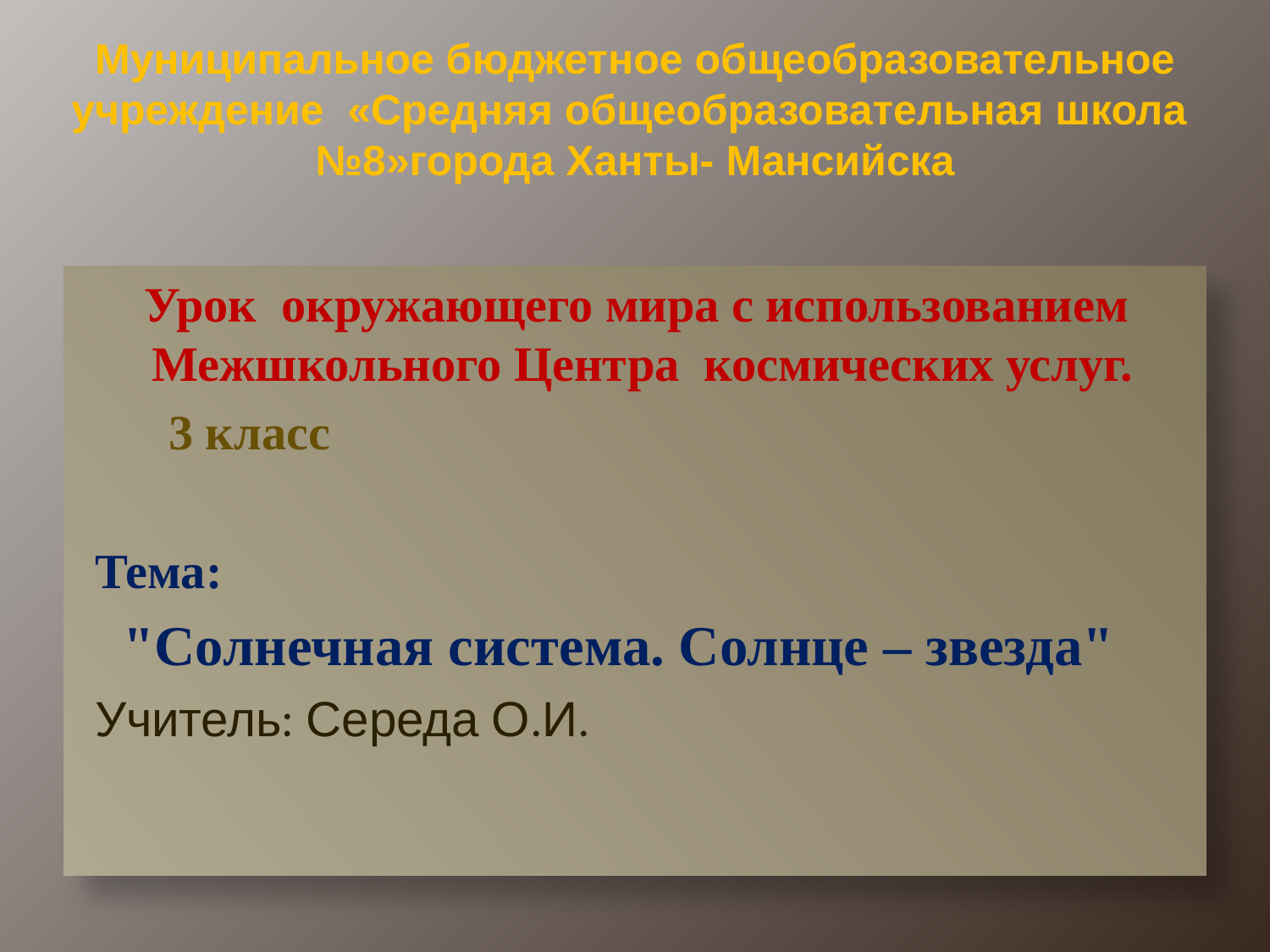

# Муниципальное бюджетное общеобразовательное учреждение  «Средняя общеобразовательная школа  №8»города Ханты- Мансийска
    Урок  окружающего мира с использованием Межшкольного Центра  космических услуг.
      3 класс

Тема:
  "Солнечная система. Солнце – звезда"
Учитель: Середа О.И.